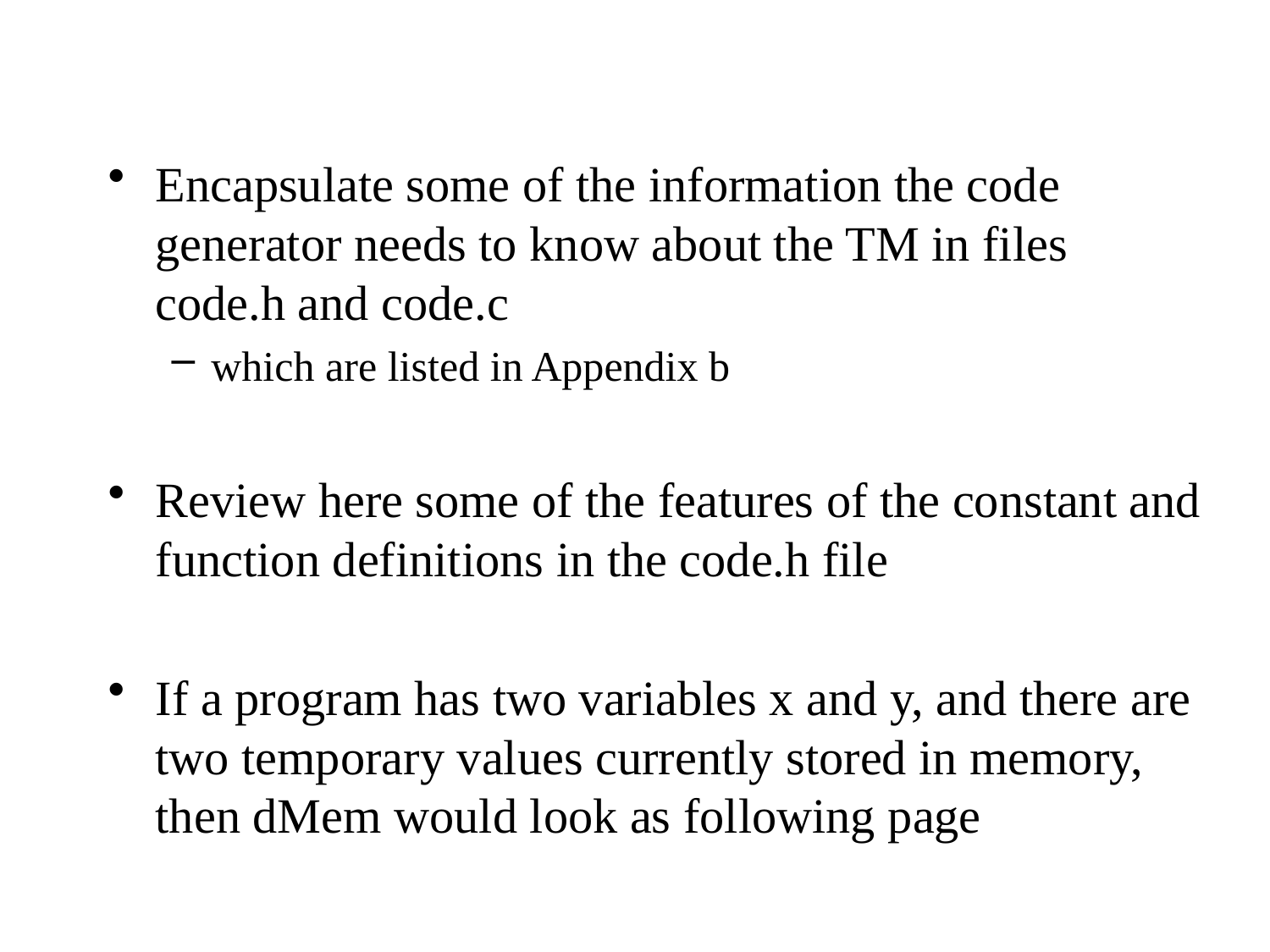

Encapsulate some of the information the code generator needs to know about the TM in files code.h and code.c
which are listed in Appendix b

Review here some of the features of the constant and function definitions in the code.h file

If a program has two variables x and y, and there are two temporary values currently stored in memory, then dMem would look as following page